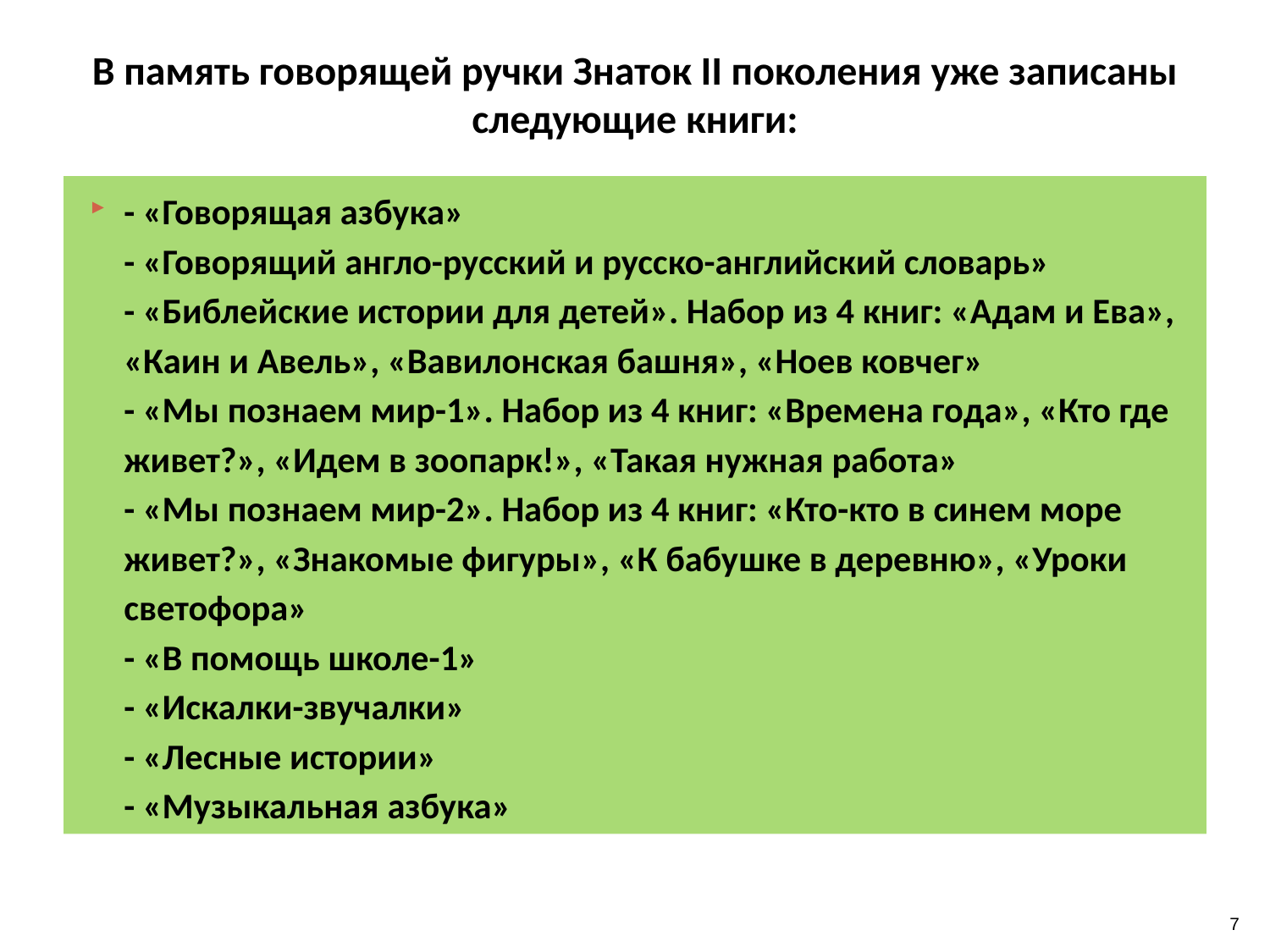

# В память говорящей ручки Знаток II поколения уже записаны следующие книги:
- «Говорящая азбука»
- «Говорящий англо-русский и русско-английский словарь»
- «Библейские истории для детей». Набор из 4 книг: «Адам и Ева», «Каин и Авель», «Вавилонская башня», «Ноев ковчег»
- «Мы познаем мир-1». Набор из 4 книг: «Времена года», «Кто где живет?», «Идем в зоопарк!», «Такая нужная работа»
- «Мы познаем мир-2». Набор из 4 книг: «Кто-кто в синем море живет?», «Знакомые фигуры», «К бабушке в деревню», «Уроки светофора»
- «В помощь школе-1»
- «Искалки-звучалки»
- «Лесные истории»
- «Музыкальная азбука»

7